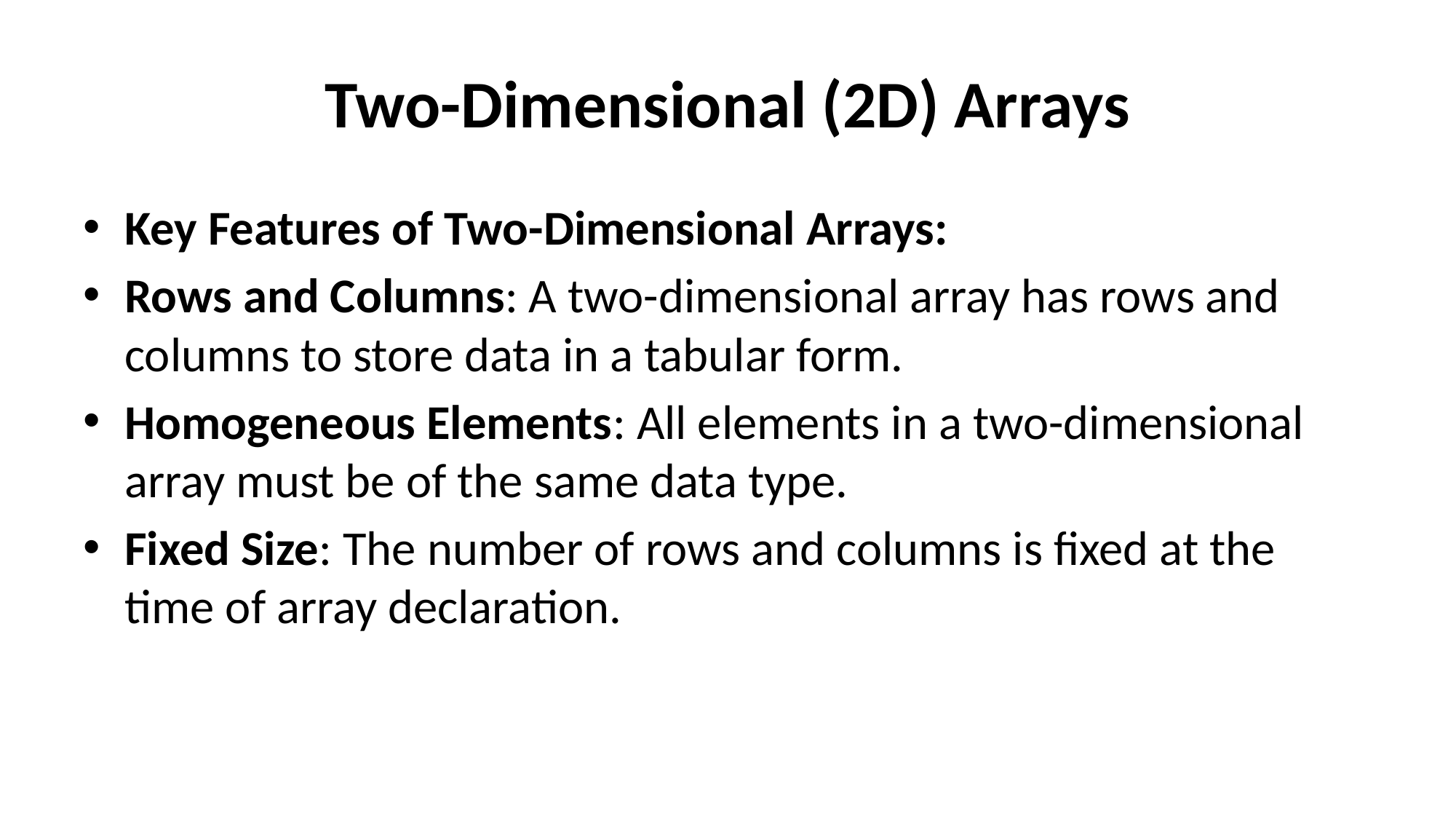

# Two-Dimensional (2D) Arrays
Key Features of Two-Dimensional Arrays:
Rows and Columns: A two-dimensional array has rows and columns to store data in a tabular form.
Homogeneous Elements: All elements in a two-dimensional array must be of the same data type.
Fixed Size: The number of rows and columns is fixed at the time of array declaration.